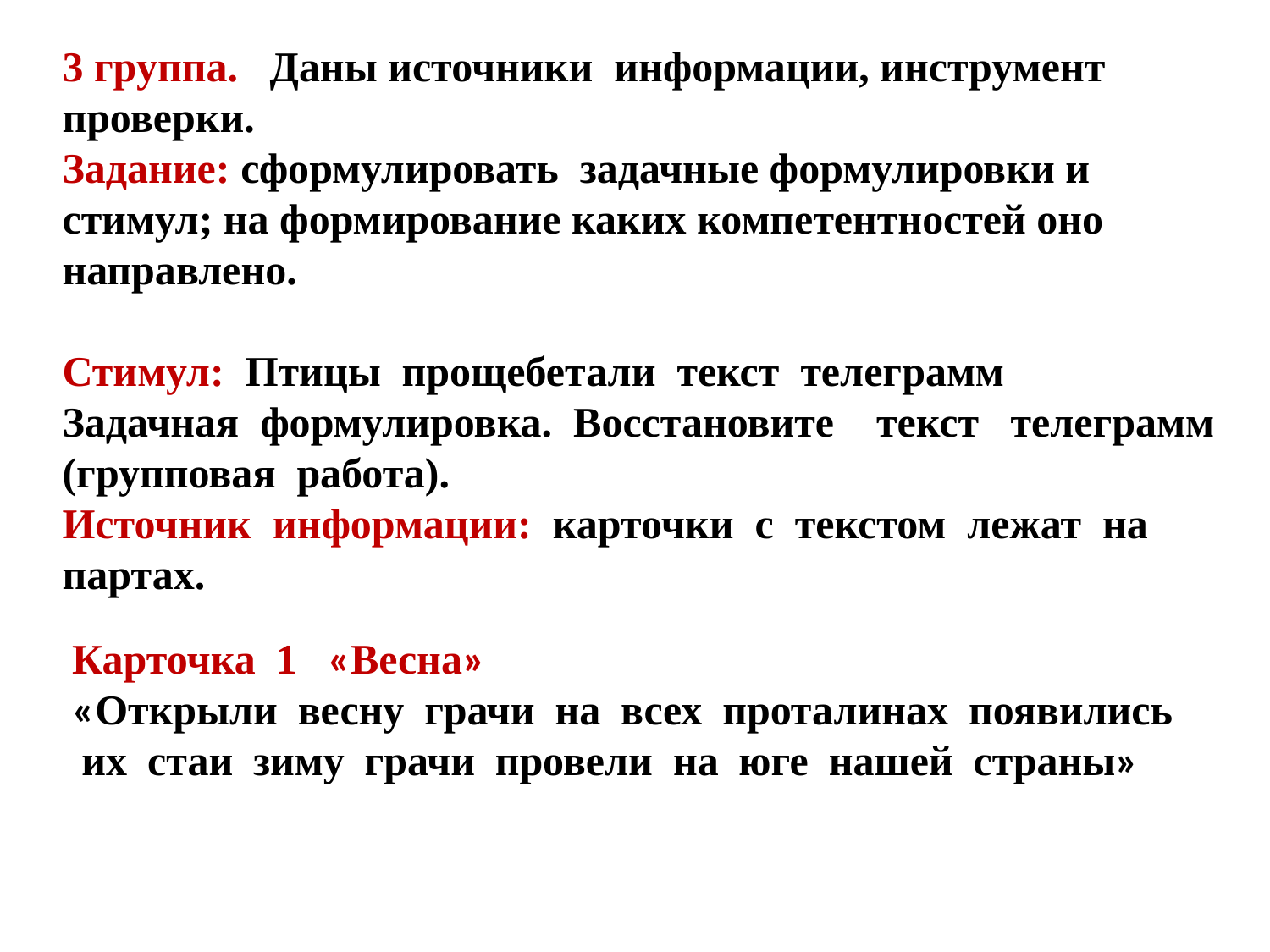

3 группа.   Даны источники  информации, инструмент проверки.
Задание: сформулировать  задачные формулировки и стимул; на формирование каких компетентностей оно направлено.

Стимул:  Птицы  прощебетали  текст  телеграмм
Задачная  формулировка.  Восстановите    текст   телеграмм (групповая  работа).
Источник  информации:  карточки  с  текстом  лежат  на
партах.
Карточка  1   «Весна»
«Открыли  весну  грачи  на  всех  проталинах  появились  их  стаи  зиму  грачи  провели  на  юге  нашей  страны»